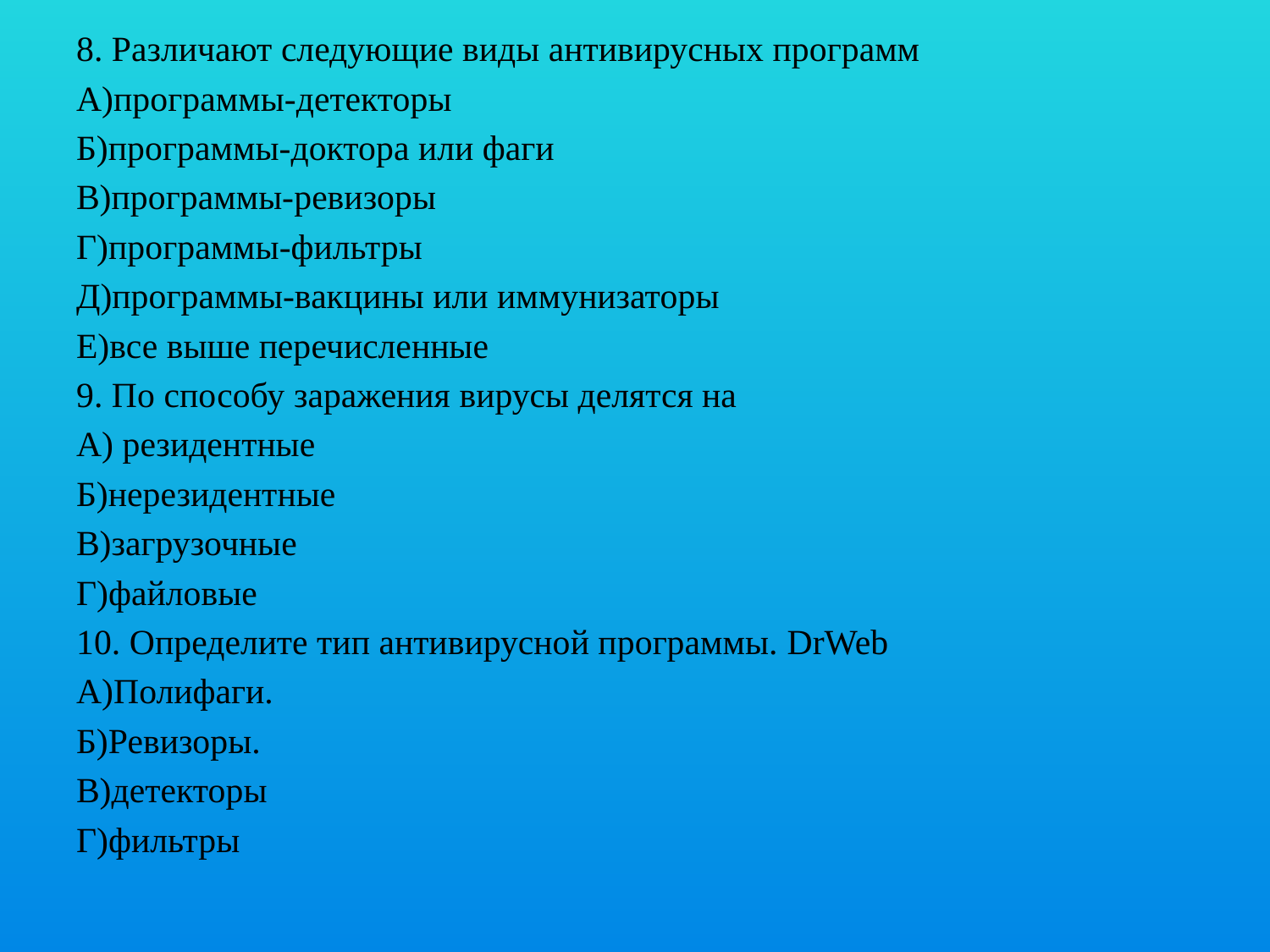

8. Различают следующие виды антивирусных программ
А)программы-детекторы
Б)программы-доктора или фаги
В)программы-ревизоры
Г)программы-фильтры
Д)программы-вакцины или иммунизаторы
Е)все выше перечисленные
9. По способу заражения вирусы делятся на
А) резидентные
Б)нерезидентные
В)загрузочные
Г)файловые
10. Определите тип антивирусной программы. DrWeb
А)Полифаги.
Б)Ревизоры.
В)детекторы
Г)фильтры